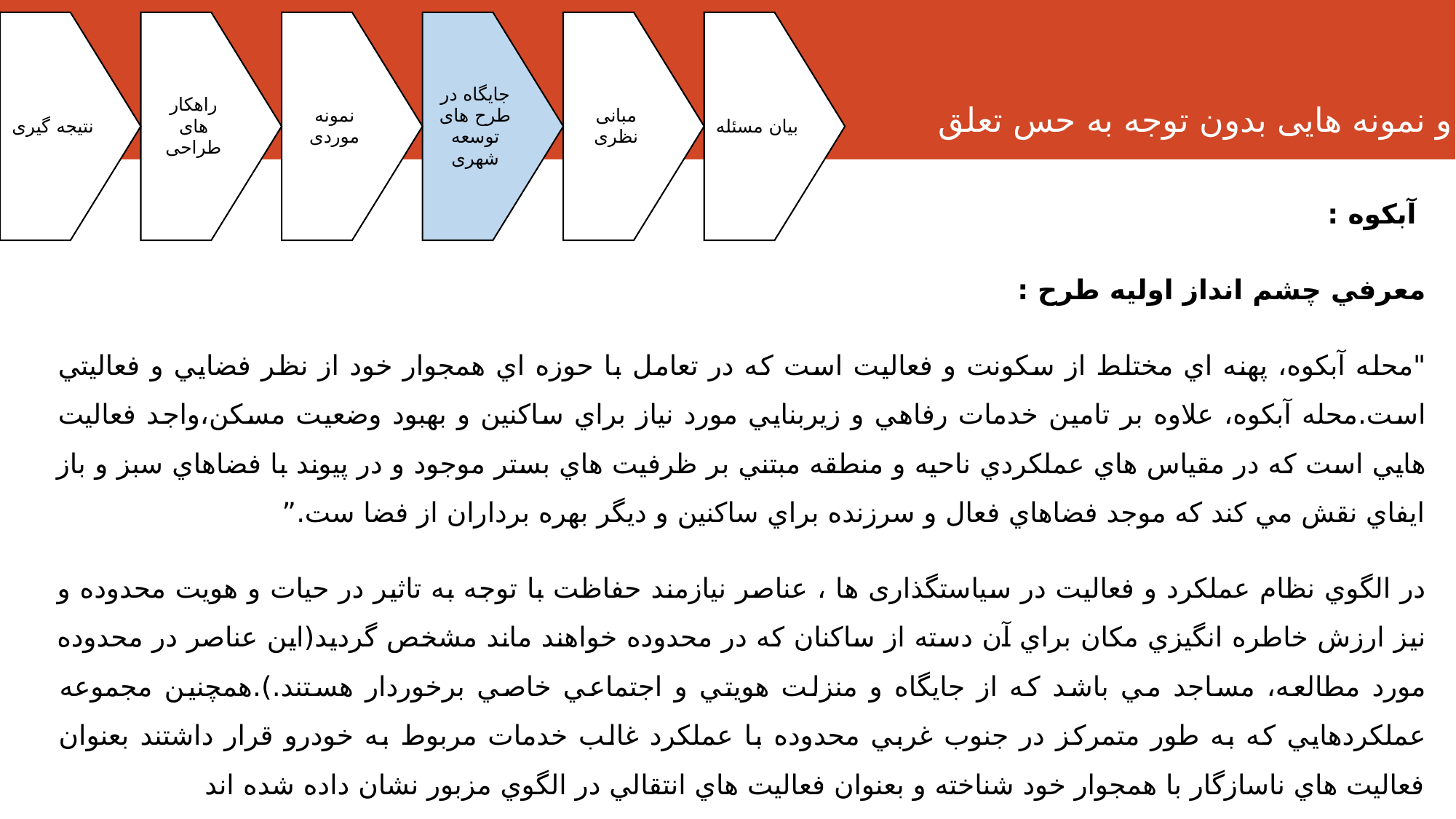

# طرح ها و نمونه هایی بدون توجه به حس تعلق
بیان مسئله
جایگاه در طرح های توسعه شهری
نمونه موردی
راهکار های طراحی
نتیجه گیری
مبانی نظری
 آبکوه :
معرفي چشم انداز اوليه طرح :
"محله آبكوه، پهنه اي مختلط از سكونت و فعاليت است كه در تعامل با حوزه اي همجوار خود از نظر فضايي و فعاليتي است.محله آبكوه، علاوه بر تامين خدمات رفاهي و زيربنايي مورد نياز براي ساكنين و بهبود وضعيت مسكن،واجد فعاليت هايي است كه در مقياس هاي عملكردي ناحيه و منطقه مبتني بر ظرفيت هاي بستر موجود و در پيوند با فضاهاي سبز و باز ايفاي نقش مي كند كه موجد فضاهاي فعال و سرزنده براي ساكنين و ديگر بهره برداران از فضا ست.”
در الگوي نظام عملكرد و فعاليت در سیاستگذاری ها ، عناصر نيازمند حفاظت با توجه به تاثير در حيات و هويت محدوده و نيز ارزش خاطره انگيزي مكان براي آن دسته از ساكنان كه در محدوده خواهند ماند مشخص گرديد(اين عناصر در محدوده مورد مطالعه، مساجد مي باشد كه از جايگاه و منزلت هويتي و اجتماعي خاصي برخوردار هستند.).همچنين مجموعه عملكردهايي كه به طور متمركز در جنوب غربي محدوده با عملكرد غالب خدمات مربوط به خودرو قرار داشتند بعنوان فعاليت هاي ناسازگار با همجوار خود شناخته و بعنوان فعاليت هاي انتقالي در الگوي مزبور نشان داده شده اند